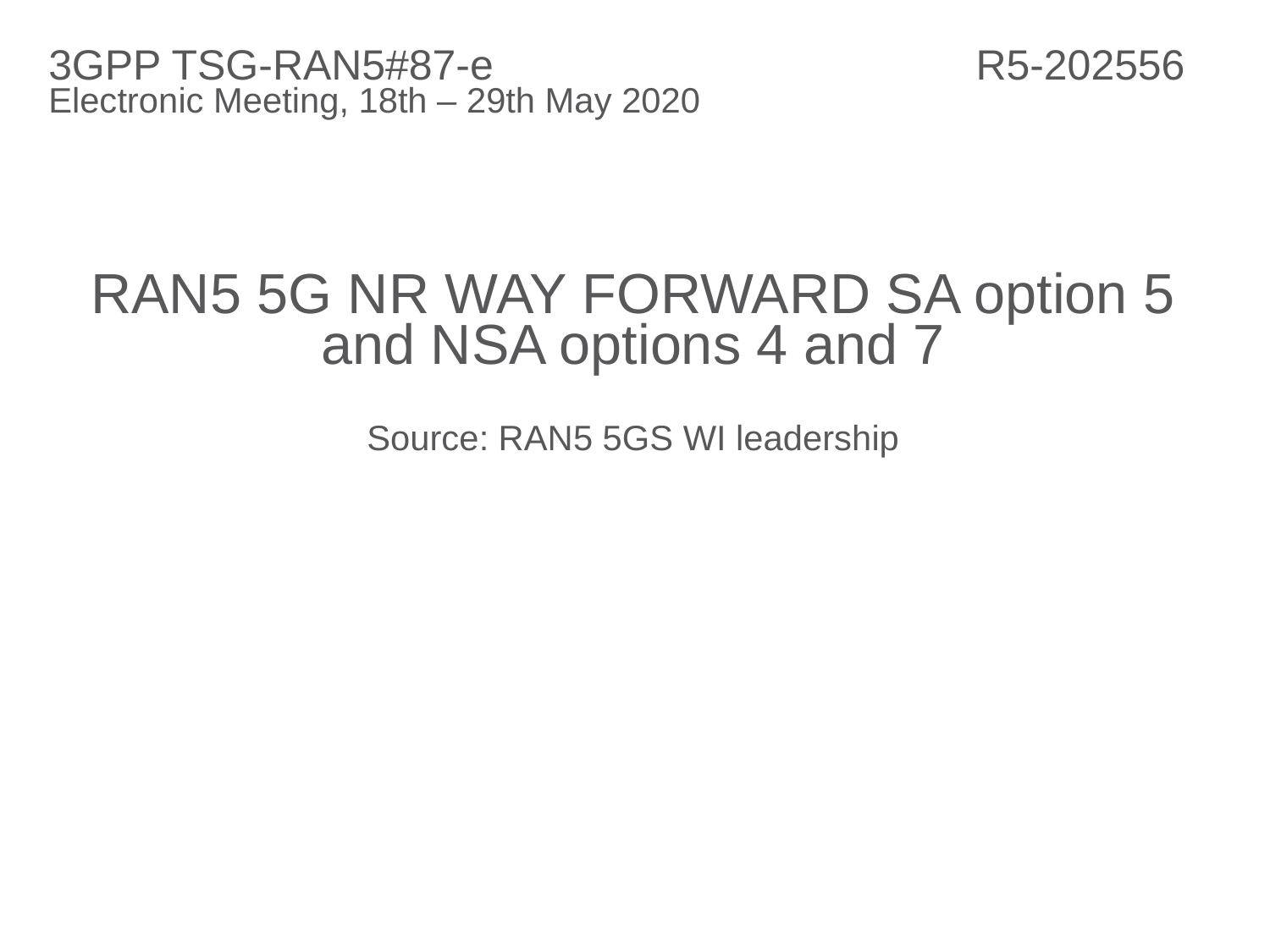

3GPP TSG-RAN5#87-e		     	              R5-202556
Electronic Meeting, 18th – 29th May 2020
# RAN5 5G NR WAY FORWARD SA option 5 and NSA options 4 and 7 Source: RAN5 5GS WI leadership